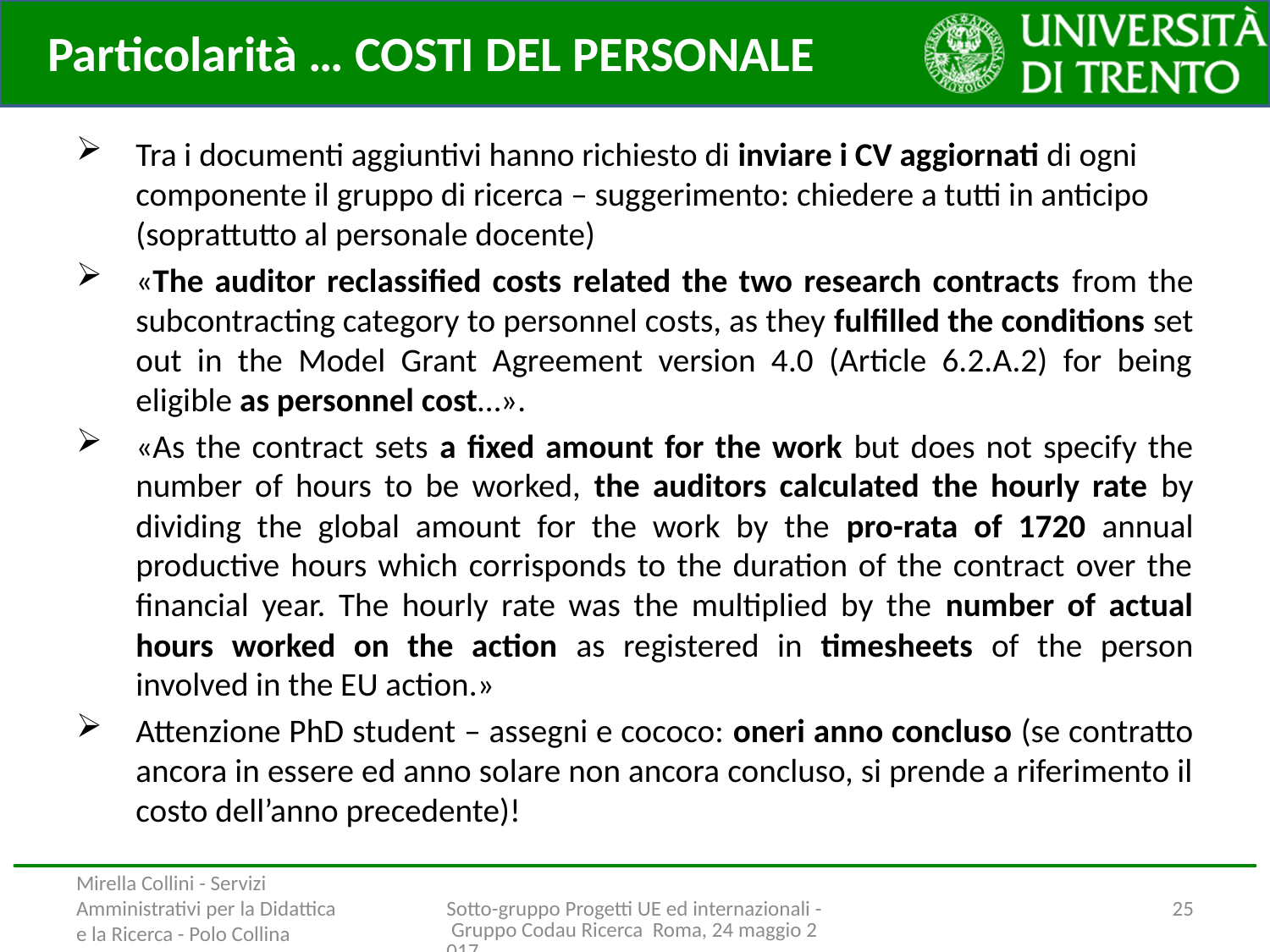

Particolarità … COSTI DEL PERSONALE
Tra i documenti aggiuntivi hanno richiesto di inviare i CV aggiornati di ogni componente il gruppo di ricerca – suggerimento: chiedere a tutti in anticipo (soprattutto al personale docente)
«The auditor reclassified costs related the two research contracts from the subcontracting category to personnel costs, as they fulfilled the conditions set out in the Model Grant Agreement version 4.0 (Article 6.2.A.2) for being eligible as personnel cost…».
«As the contract sets a fixed amount for the work but does not specify the number of hours to be worked, the auditors calculated the hourly rate by dividing the global amount for the work by the pro-rata of 1720 annual productive hours which corrisponds to the duration of the contract over the financial year. The hourly rate was the multiplied by the number of actual hours worked on the action as registered in timesheets of the person involved in the EU action.»
Attenzione PhD student – assegni e cococo: oneri anno concluso (se contratto ancora in essere ed anno solare non ancora concluso, si prende a riferimento il costo dell’anno precedente)!
Attenzione all’organizzazione della documentazione
Mirella Collini - Servizi Amministrativi per la Didattica e la Ricerca - Polo Collina
Sotto-gruppo Progetti UE ed internazionali - Gruppo Codau Ricerca  Roma, 24 maggio 2017
25